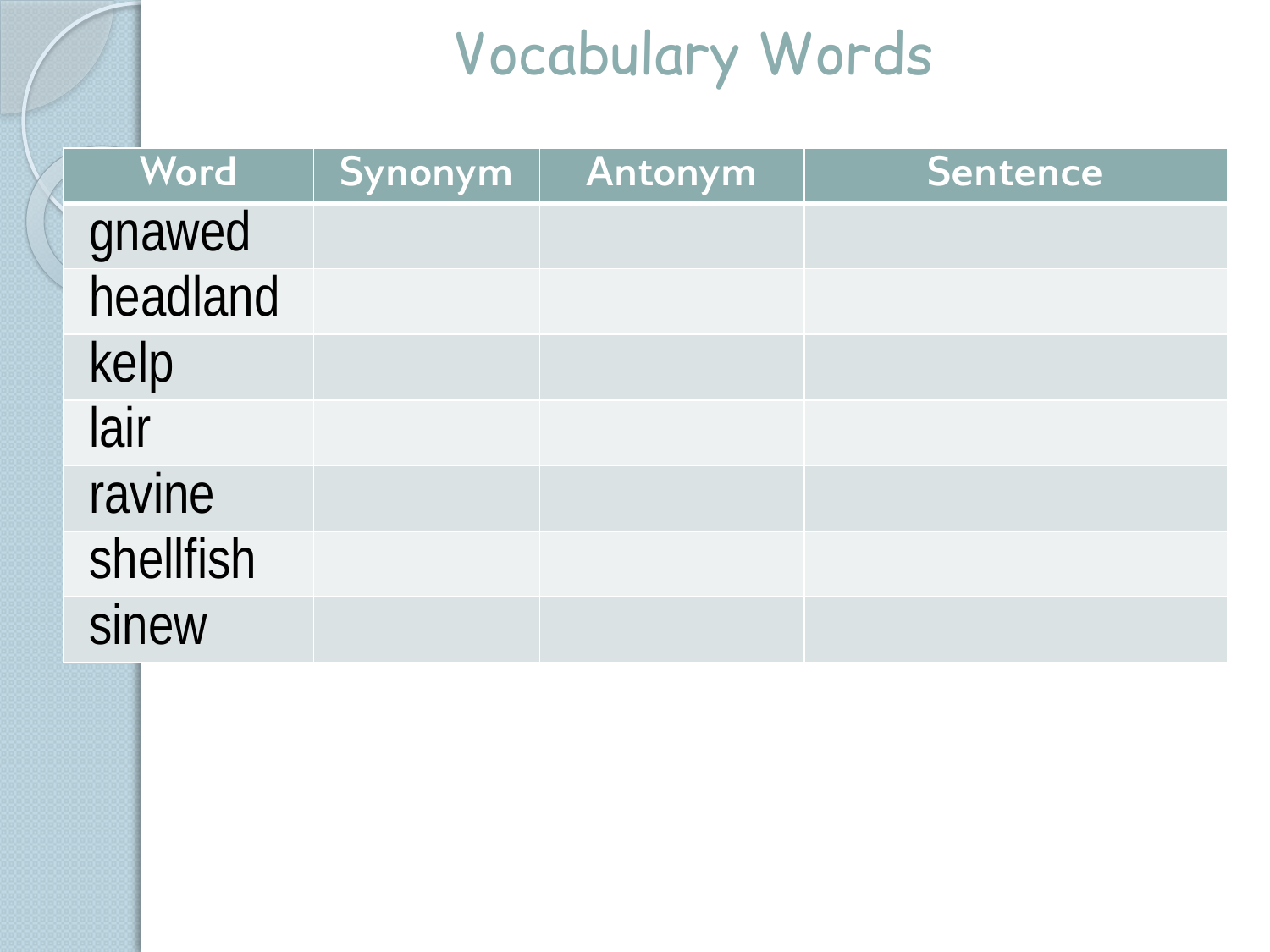

# Vocabulary Words
| Word | Synonym | Antonym | Sentence |
| --- | --- | --- | --- |
| gnawed |  |  |  |
| headland |  |  |  |
| kelp |  |  |  |
| lair |  |  |  |
| ravine |  |  |  |
| shellfish |  |  |  |
| sinew |  |  |  |